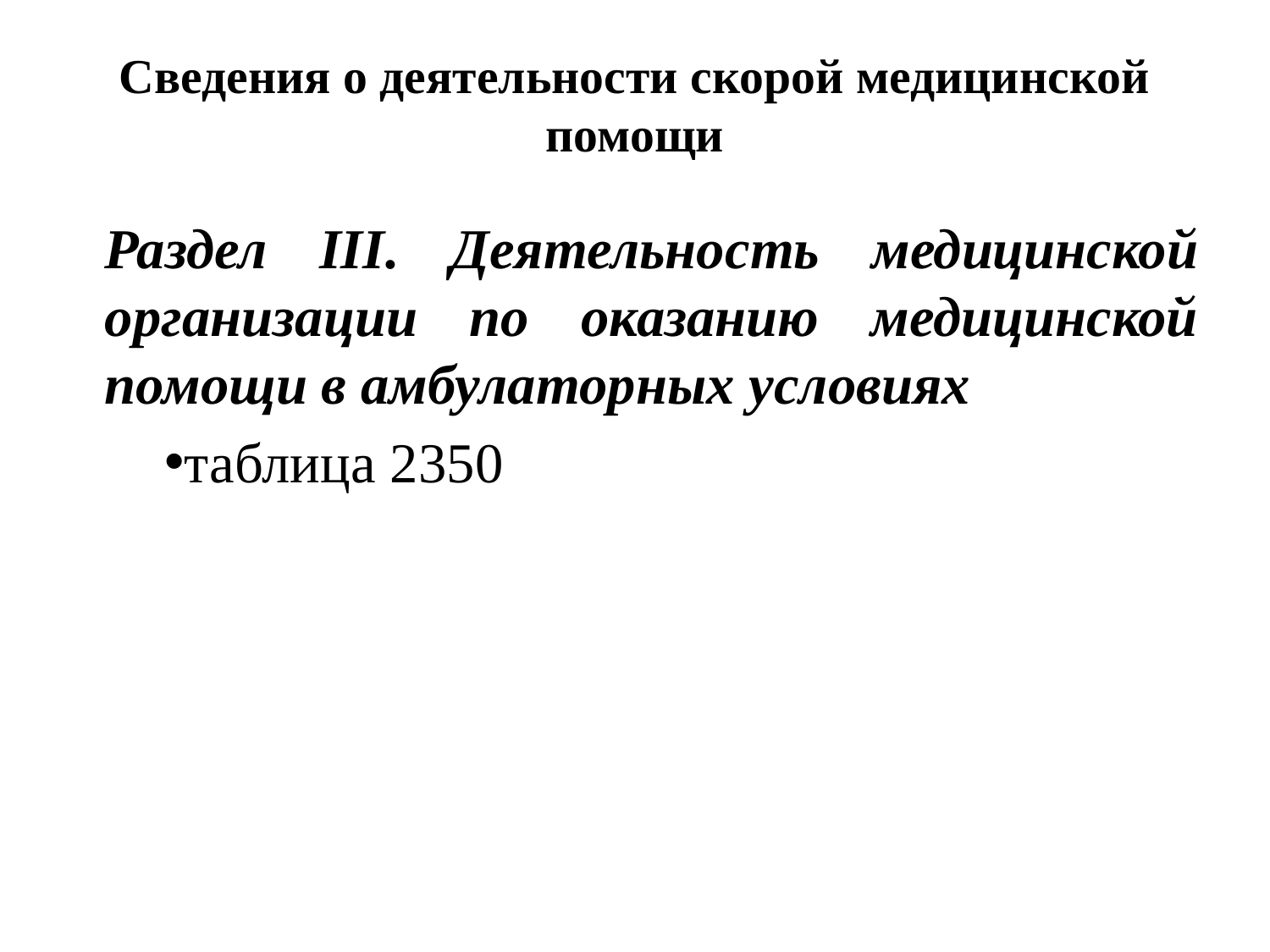

# Сведения о деятельности скорой медицинской помощи
Раздел III. Деятельность медицинской организации по оказанию медицинской помощи в амбулаторных условиях
таблица 2350